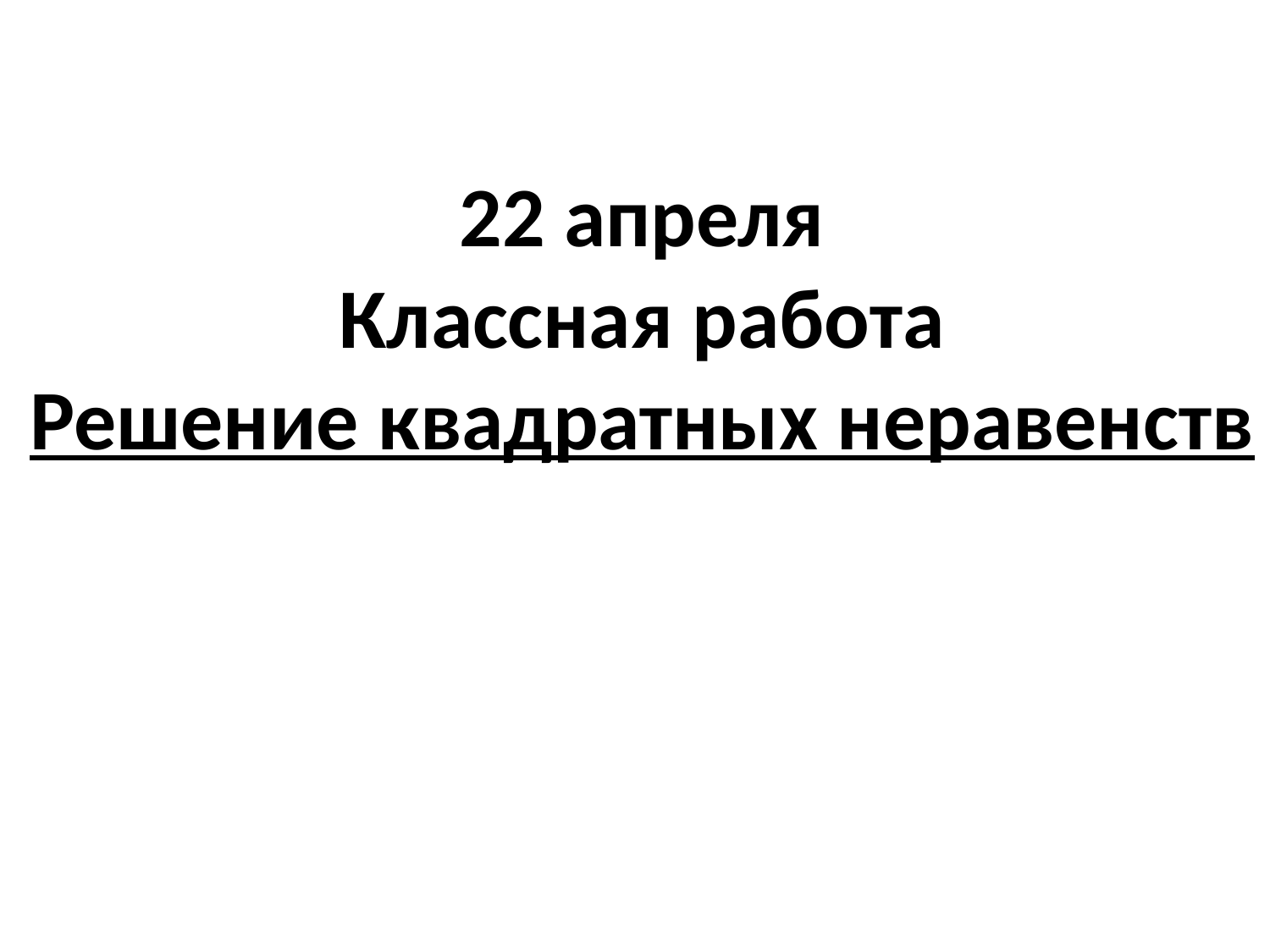

22 апреля
Классная работа
Решение квадратных неравенств